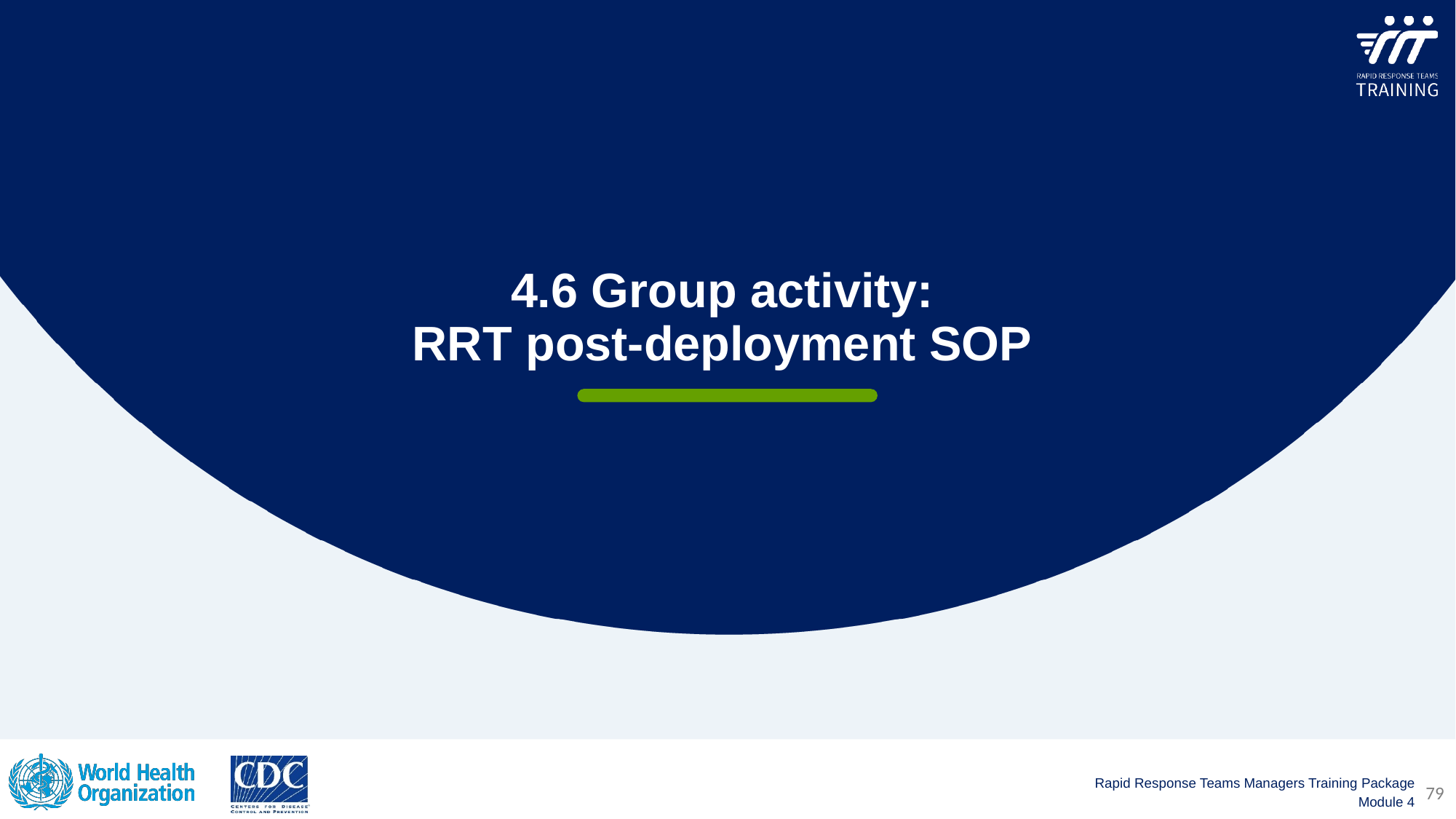

4.6 Group activity:
RRT post-deployment SOP
79